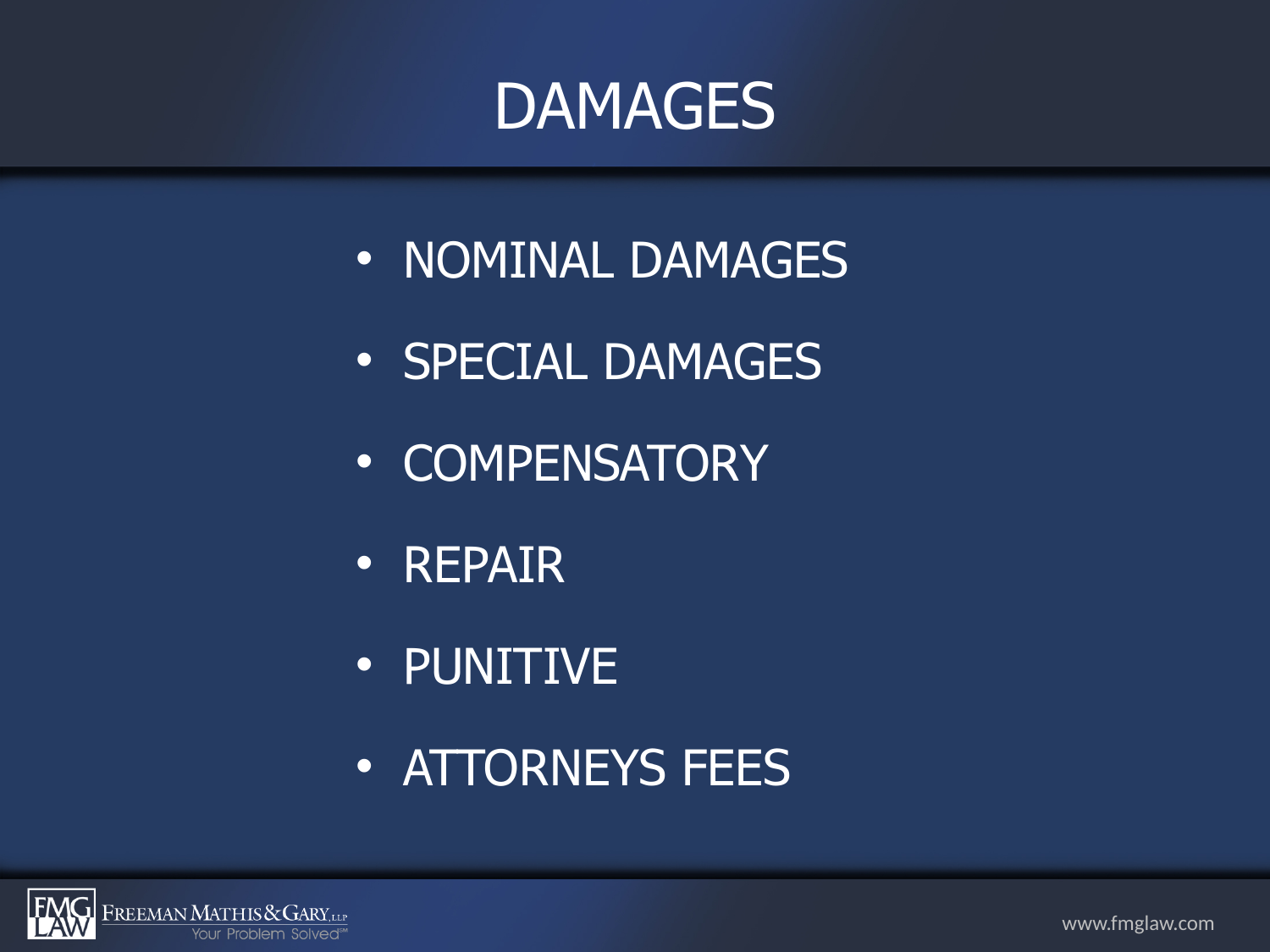

# DAMAGES
NOMINAL DAMAGES
SPECIAL DAMAGES
COMPENSATORY
REPAIR
PUNITIVE
ATTORNEYS FEES